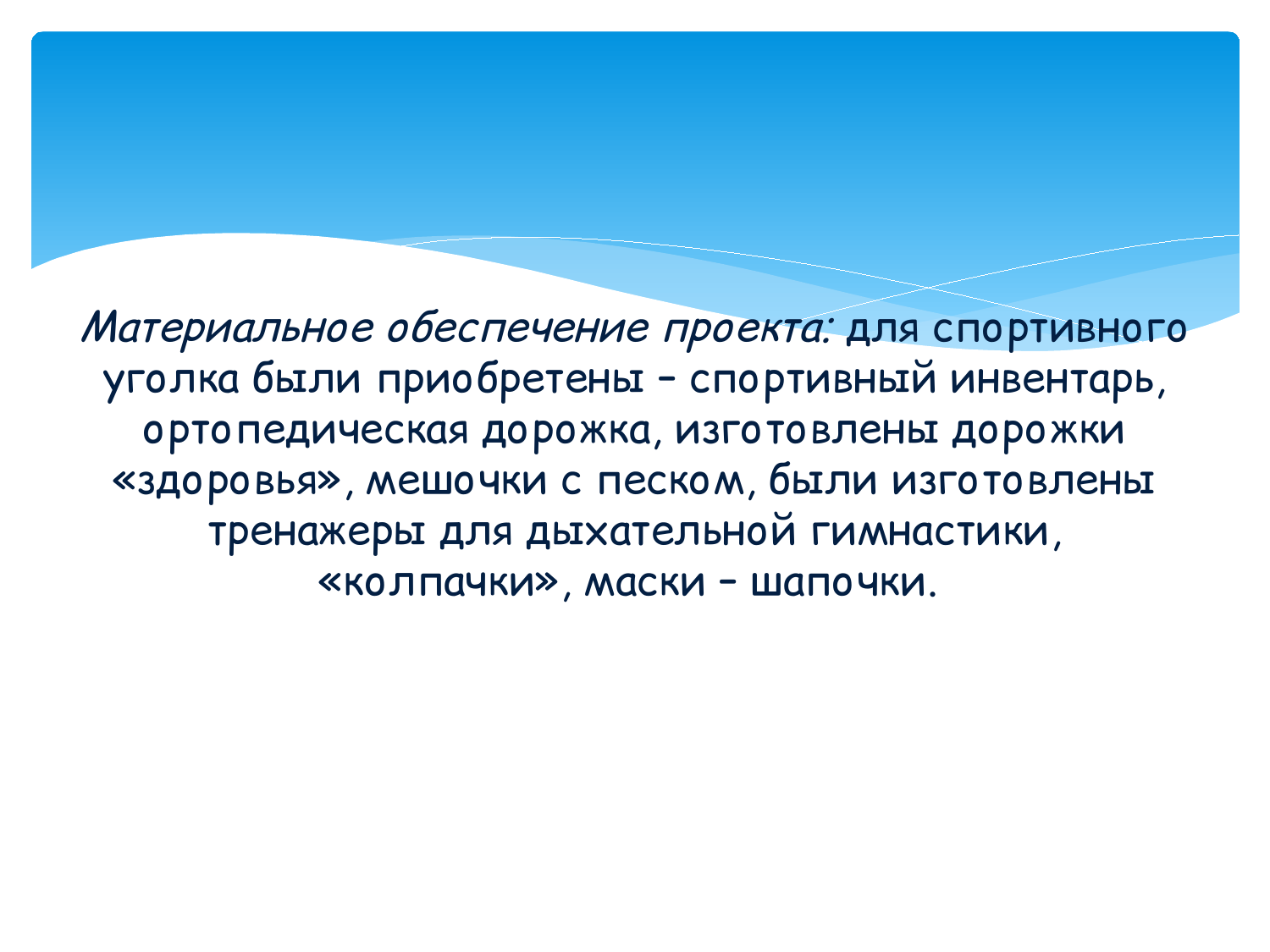

# Материальное обеспечение проекта: для спортивного уголка были приобретены – спортивный инвентарь, ортопедическая дорожка, изготовлены дорожки «здоровья», мешочки с песком, были изготовлены тренажеры для дыхательной гимнастики, «колпачки», маски – шапочки.